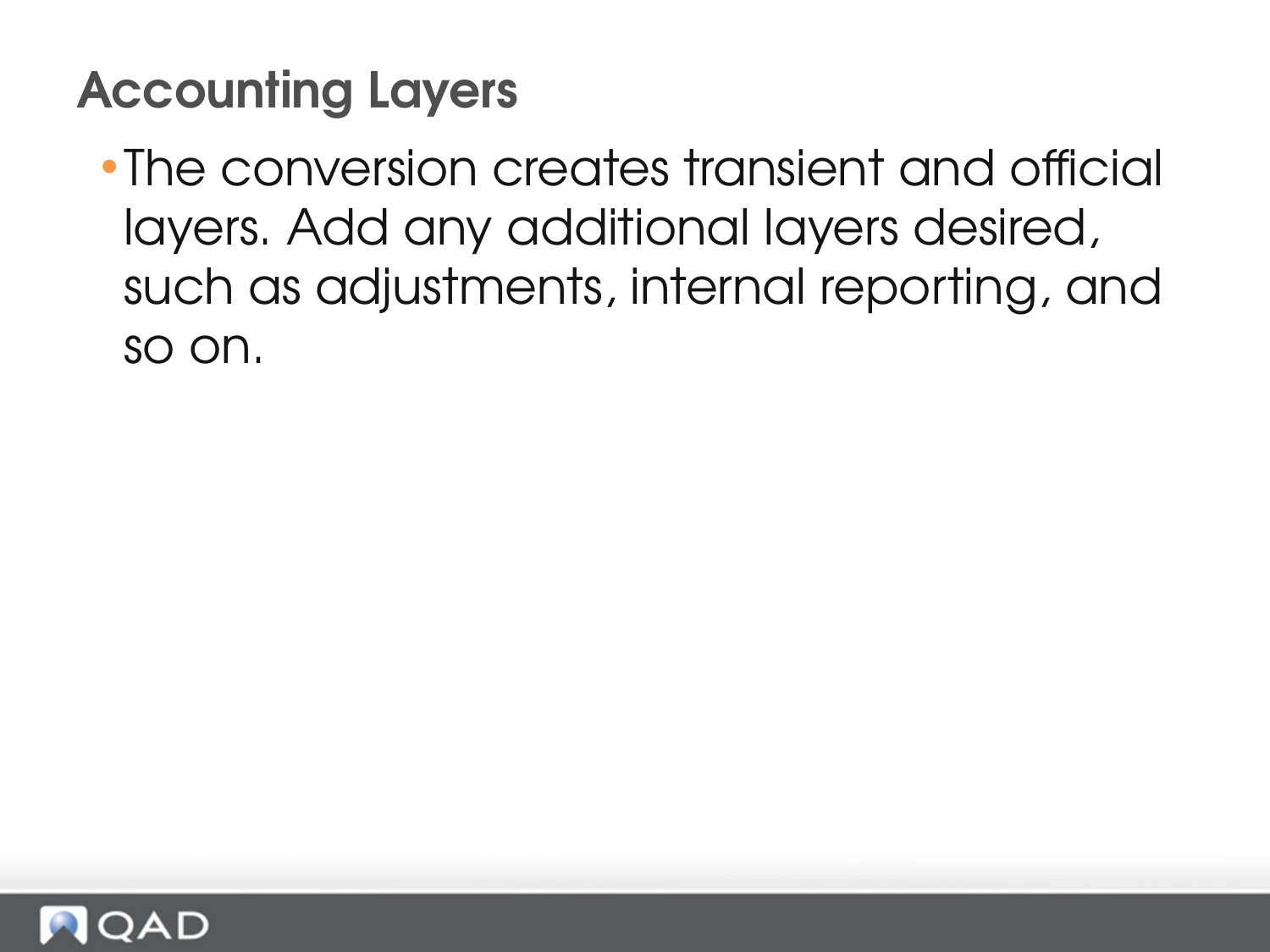

# Accounting Layers
The conversion creates transient and official layers. Add any additional layers desired, such as adjustments, internal reporting, and so on.